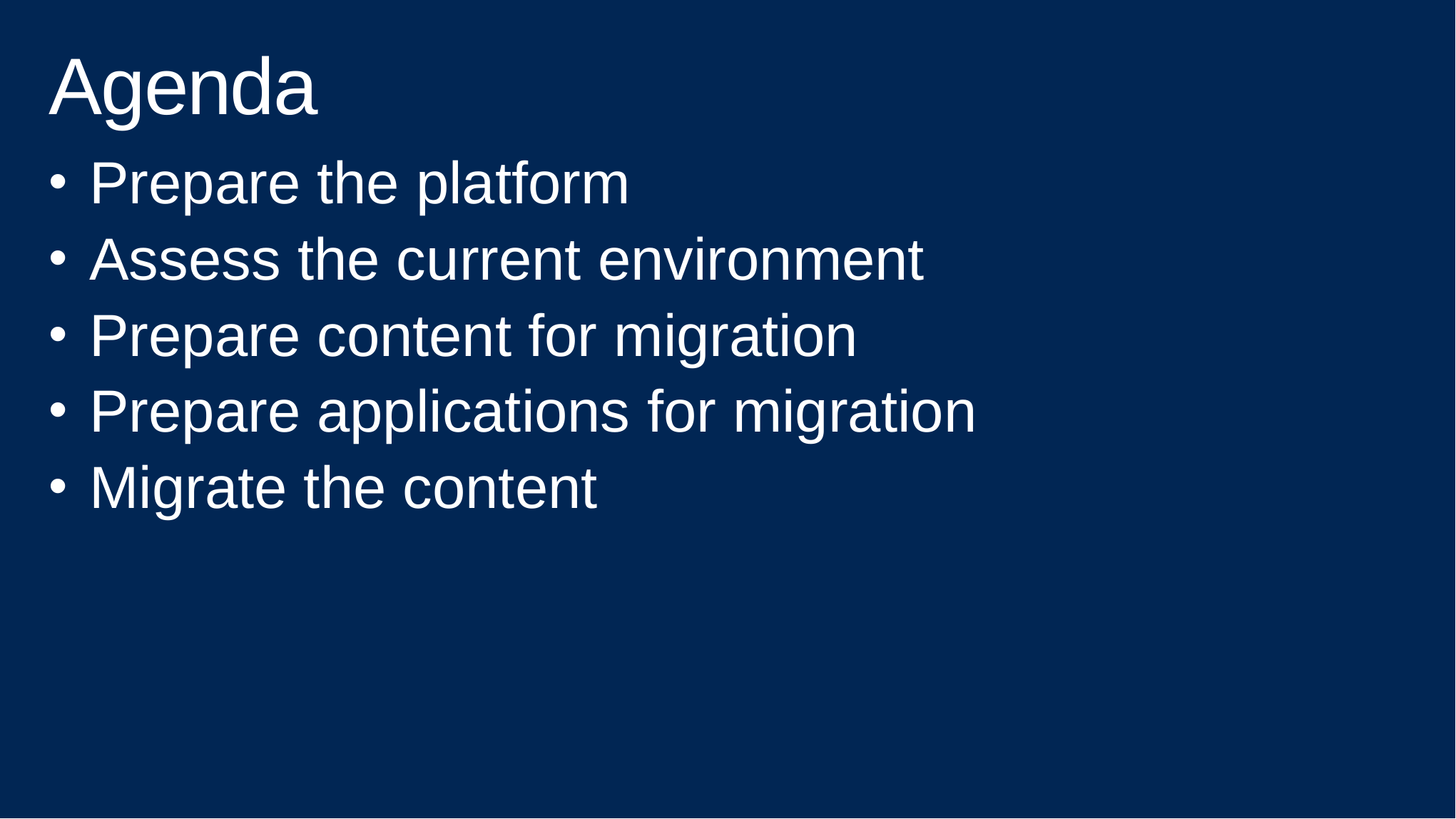

# Agenda
Prepare the platform
Assess the current environment
Prepare content for migration
Prepare applications for migration
Migrate the content